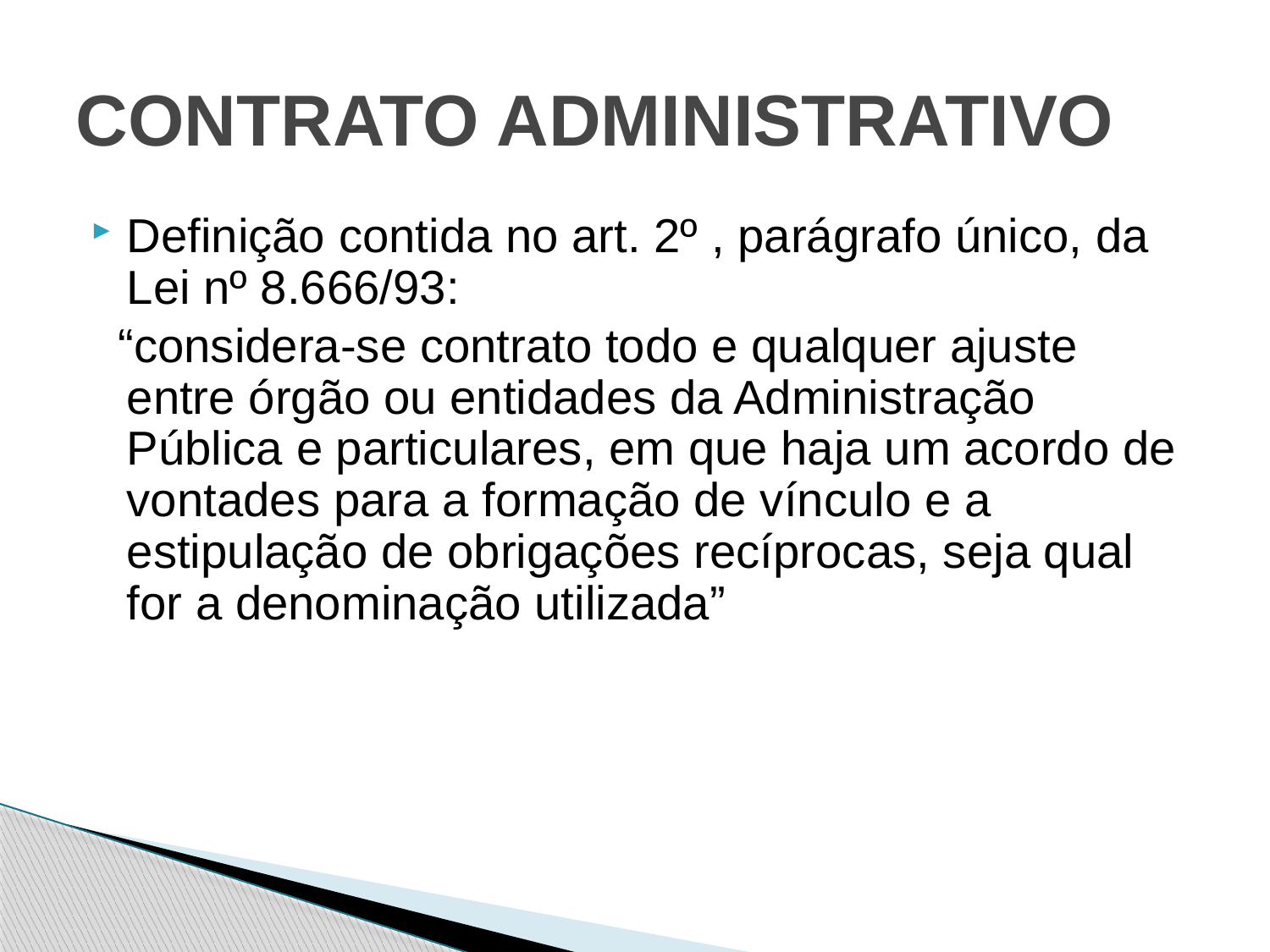

# CONTRATO ADMINISTRATIVO
Definição contida no art. 2º , parágrafo único, da Lei nº 8.666/93:
  “considera-se contrato todo e qualquer ajuste entre órgão ou entidades da Administração Pública e particulares, em que haja um acordo de vontades para a formação de vínculo e a estipulação de obrigações recíprocas, seja qual for a denominação utilizada”